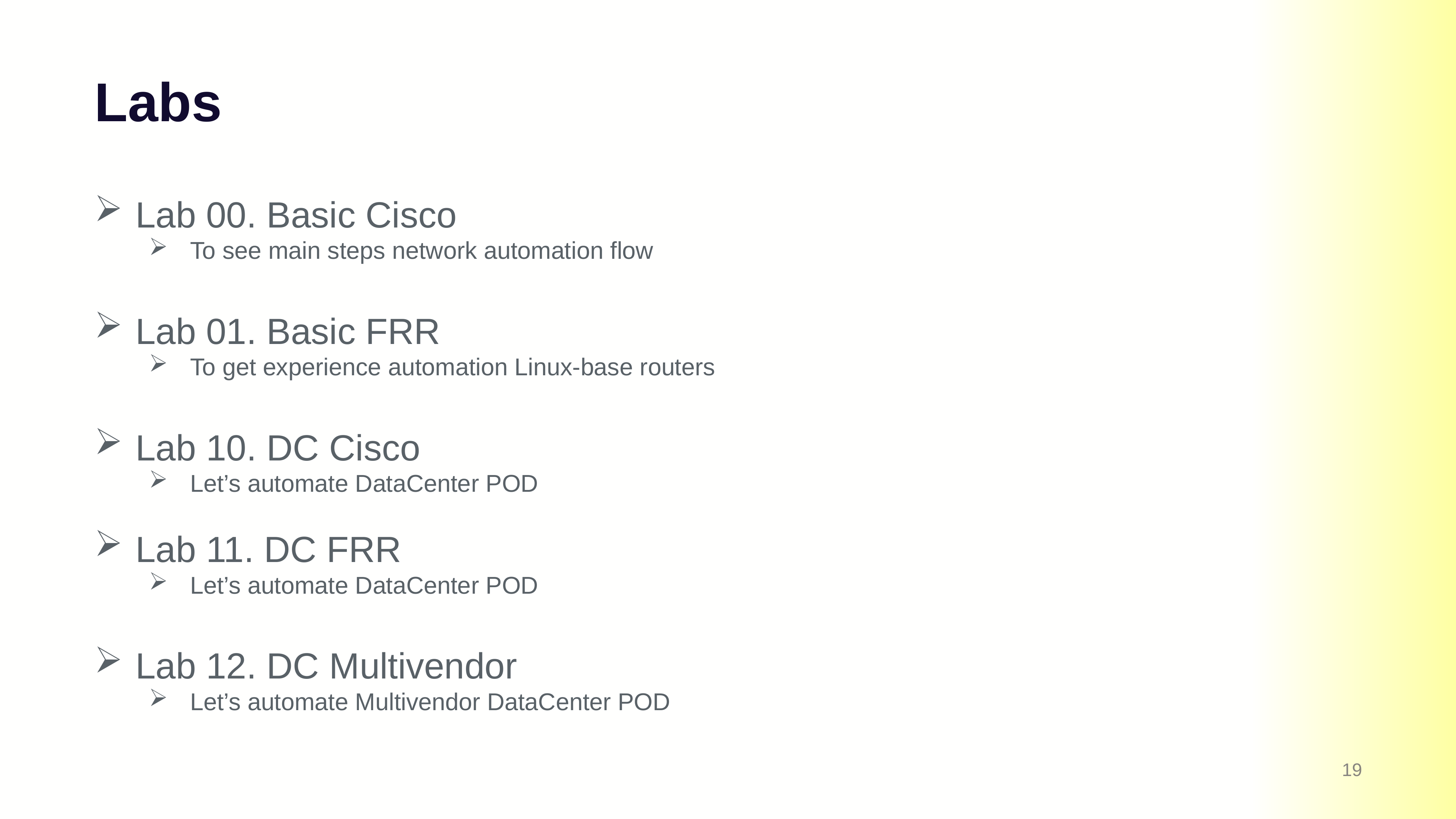

# Labs

Lab 00. Basic Cisco
To see main steps network automation flow

Lab 01. Basic FRR
To get experience automation Linux-base routers

Lab 10. DC Cisco
Let’s automate DataCenter POD

Lab 11. DC FRR
Let’s automate DataCenter POD

Lab 12. DC Multivendor
Let’s automate Multivendor DataCenter POD

19